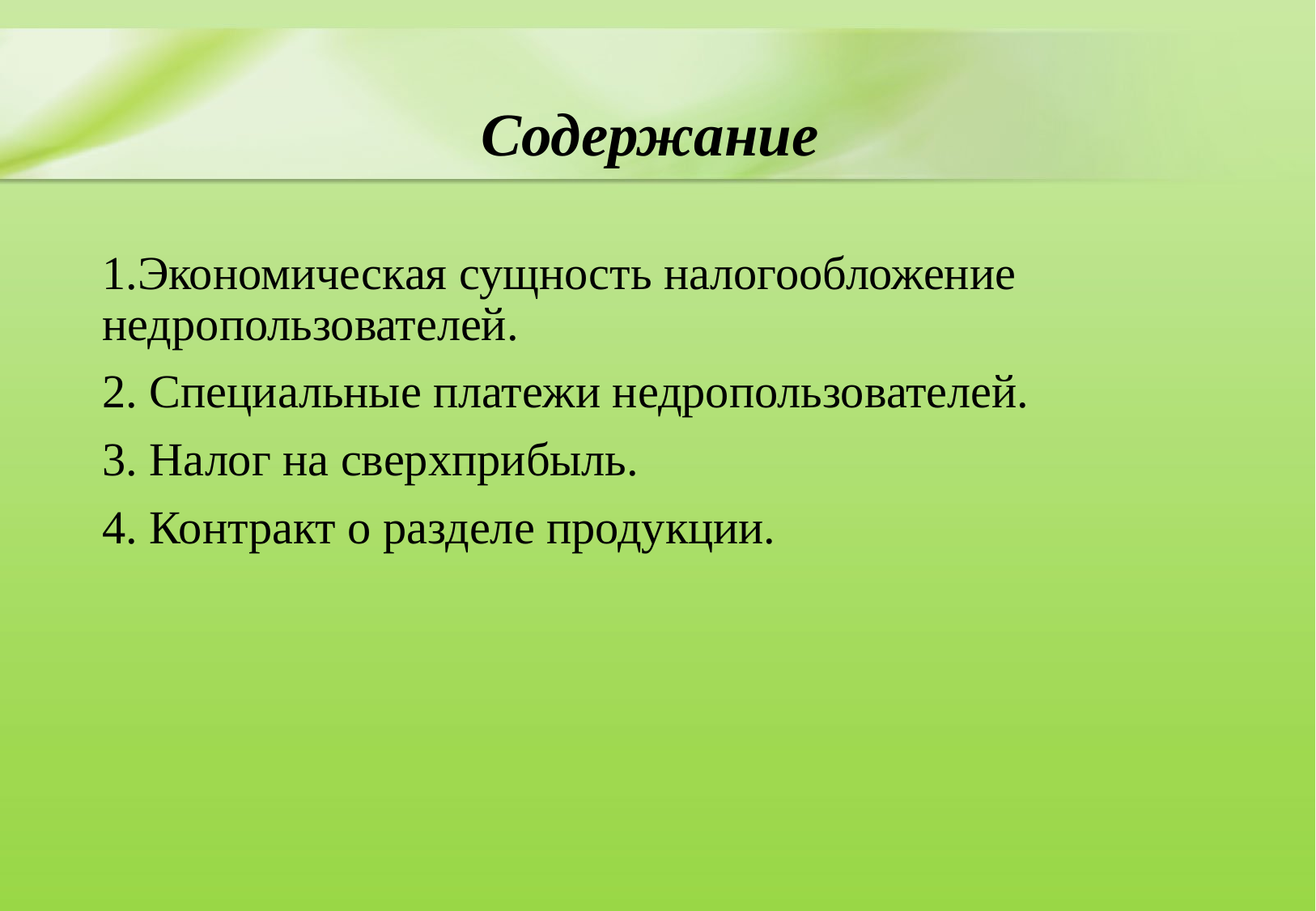

# Содержание
1.Экономическая сущность налогообложение недропользователей.
2. Специальные платежи недропользователей.
3. Налог на сверхприбыль.
4. Контракт о разделе продукции.